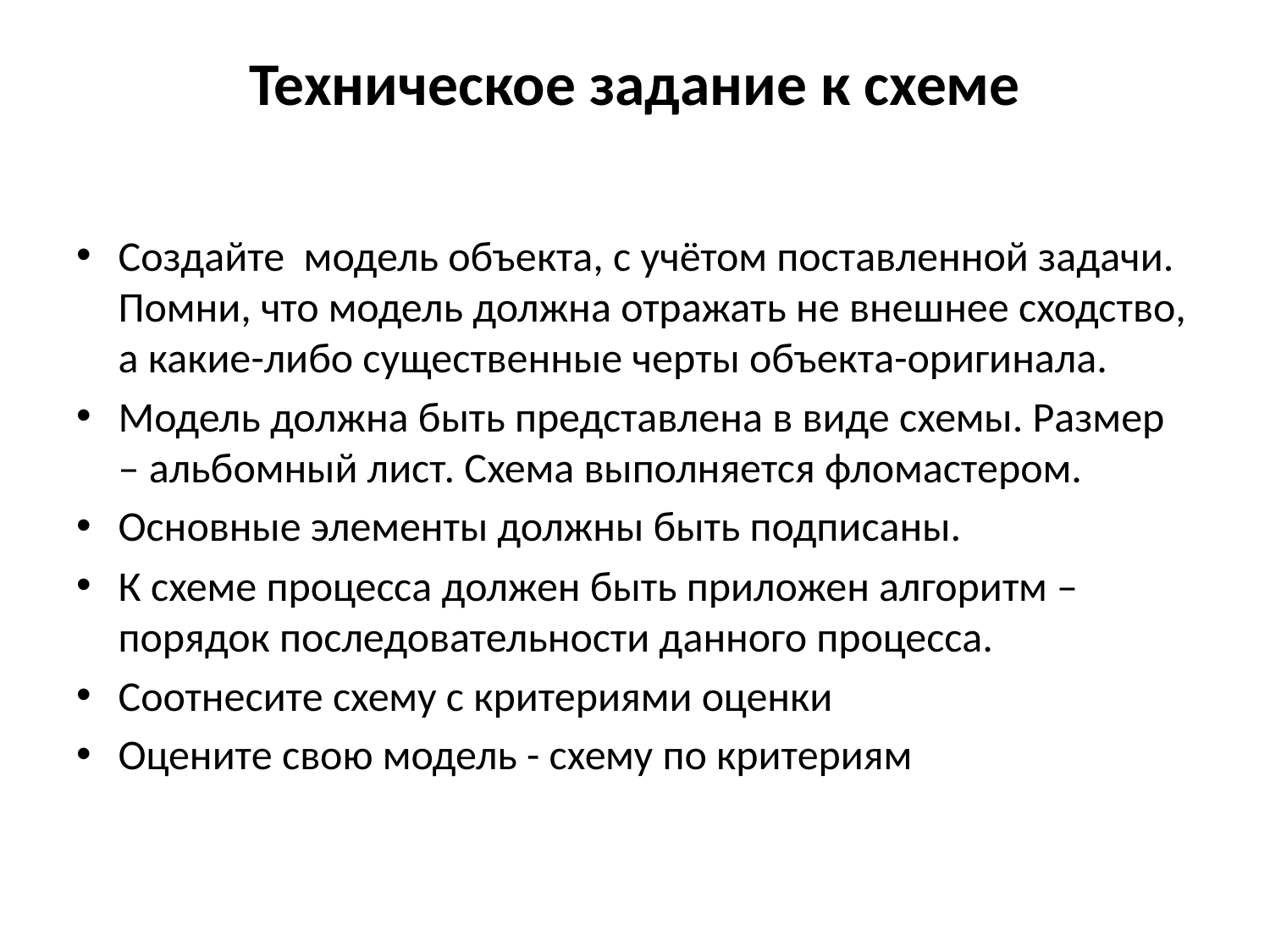

# Техническое задание к схеме
Создайте  модель объекта, с учётом поставленной задачи. Помни, что модель должна отражать не внешнее сходство, а какие-либо существенные черты объекта-оригинала.
Модель должна быть представлена в виде схемы. Размер – альбомный лист. Схема выполняется фломастером.
Основные элементы должны быть подписаны.
К схеме процесса должен быть приложен алгоритм – порядок последовательности данного процесса.
Соотнесите схему с критериями оценки
Оцените свою модель - схему по критериям